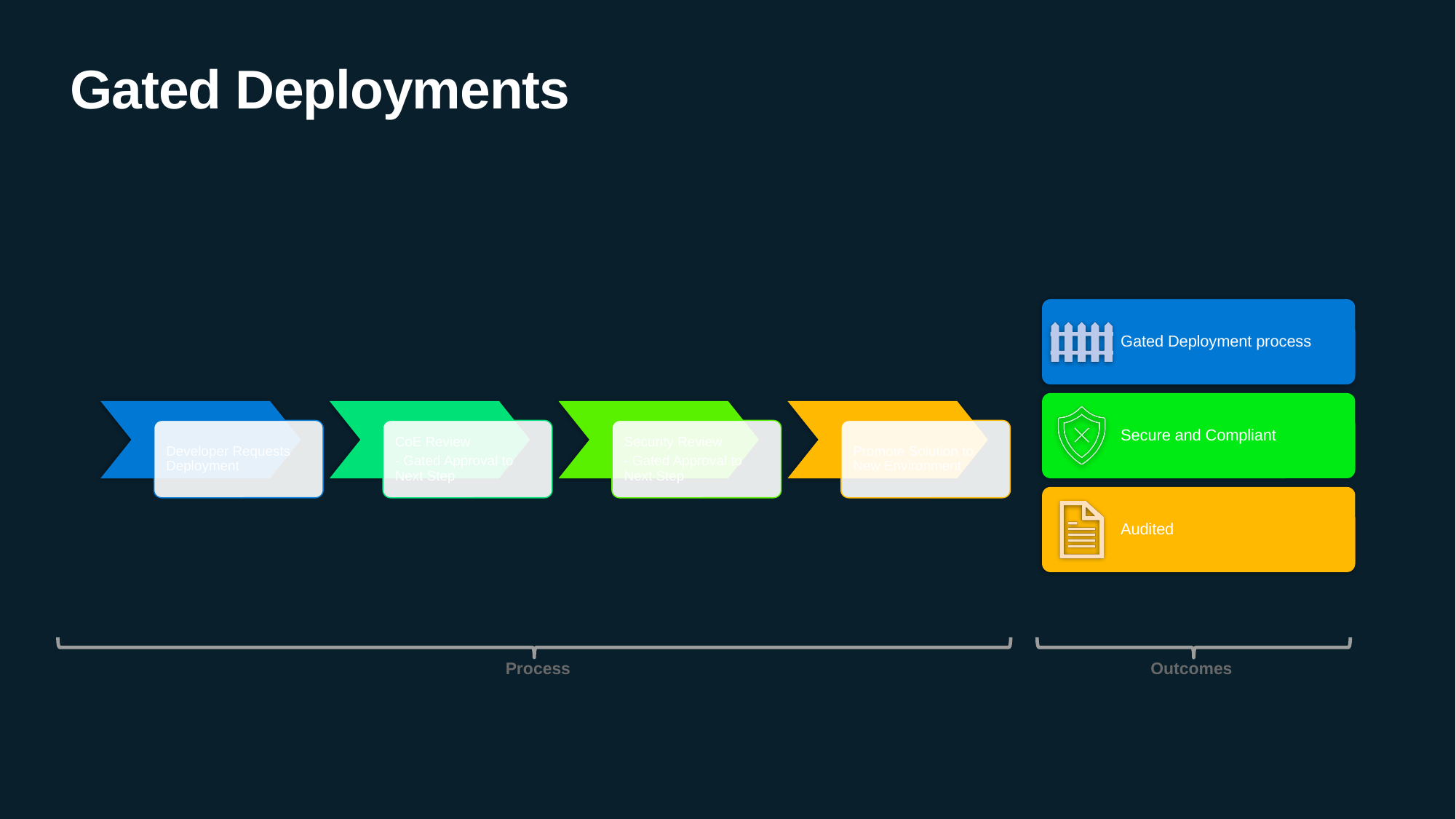

# Gated Deployments

Gated Deployment process
Secure and Compliant
Audited
Developer Requests Deployment
CoE Review
- Gated Approval to Next Step
Security Review
- Gated Approval to Next Step
Promote Solution to New Environment

Process
Outcomes